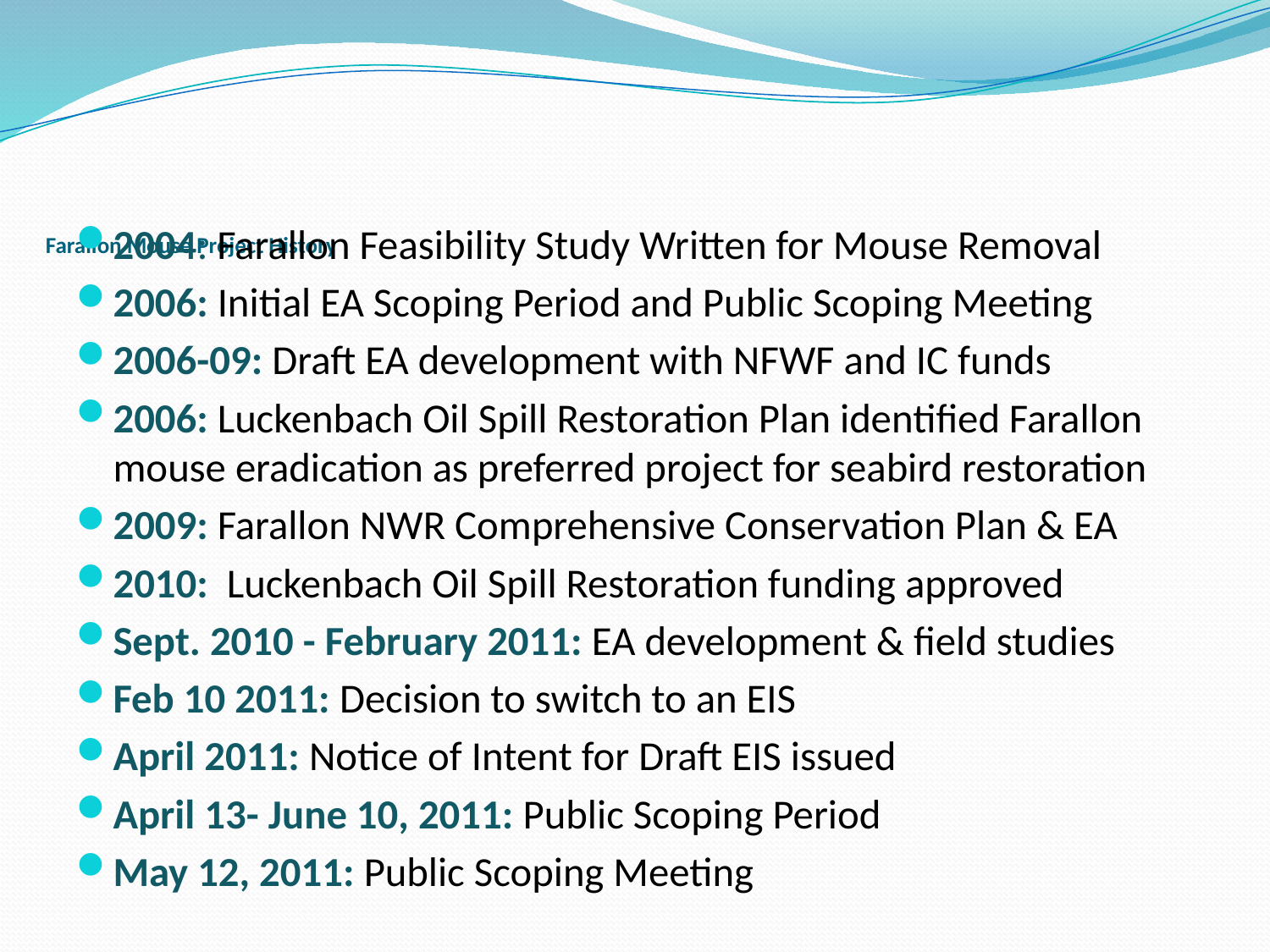

# Farallon Mouse Project History
2004: Farallon Feasibility Study Written for Mouse Removal
2006: Initial EA Scoping Period and Public Scoping Meeting
2006-09: Draft EA development with NFWF and IC funds
2006: Luckenbach Oil Spill Restoration Plan identified Farallon mouse eradication as preferred project for seabird restoration
2009: Farallon NWR Comprehensive Conservation Plan & EA
2010:  Luckenbach Oil Spill Restoration funding approved
Sept. 2010 - February 2011: EA development & field studies
Feb 10 2011: Decision to switch to an EIS
April 2011: Notice of Intent for Draft EIS issued
April 13- June 10, 2011: Public Scoping Period
May 12, 2011: Public Scoping Meeting